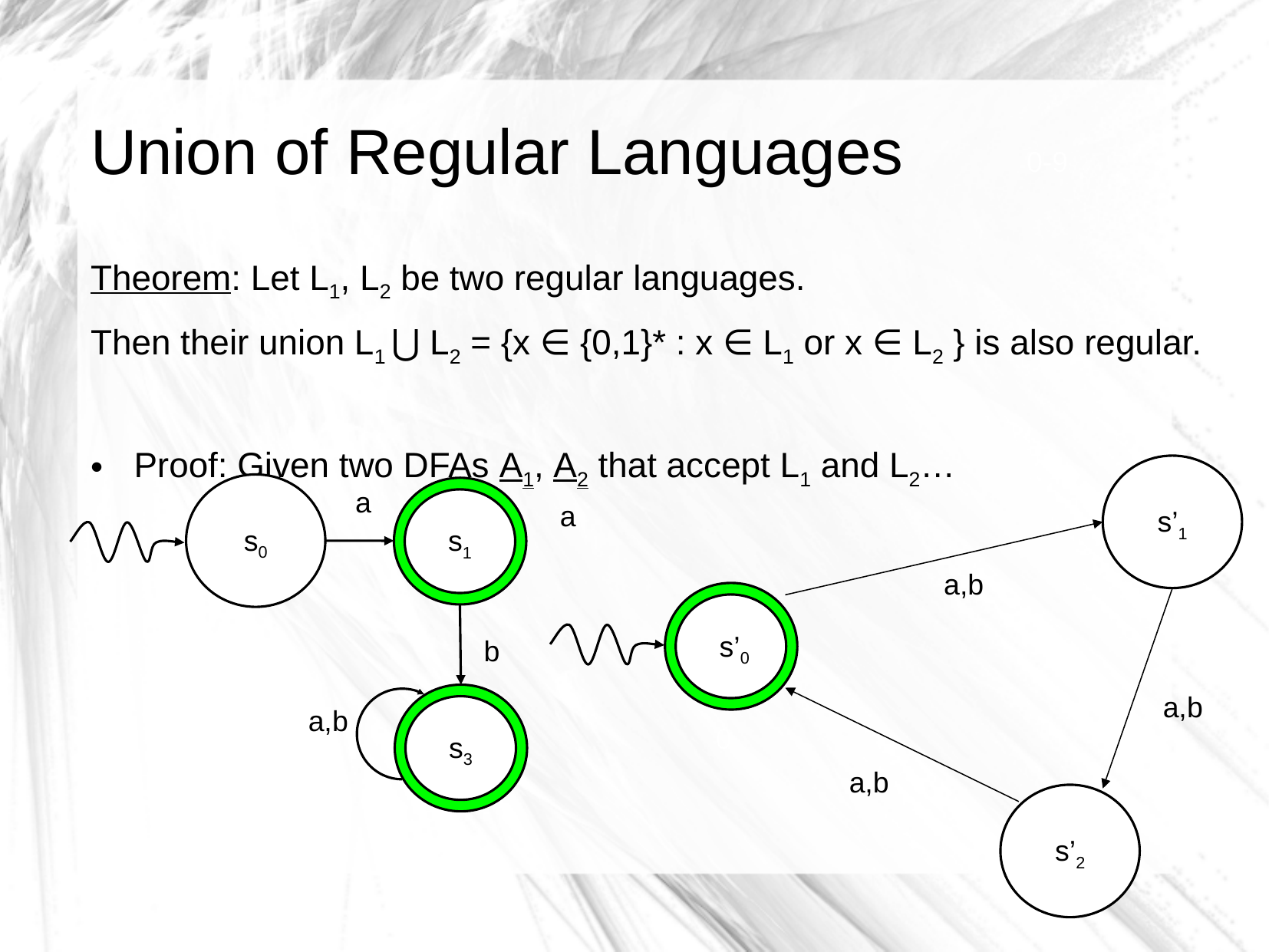

# Union of Regular Languages
0-9
Theorem: Let L1, L2 be two regular languages.
Then their union L1 ⋃ L2 = {x ∈ {0,1}* : x ∈ L1 or x ∈ L2 } is also regular.

Proof: Given two DFAs A1, A2 that accept L1 and L2…
s’1
s0
a
s1

s0

a

a,b

  s’0

b
a,b
s3

a,b

0
a,b
s’2